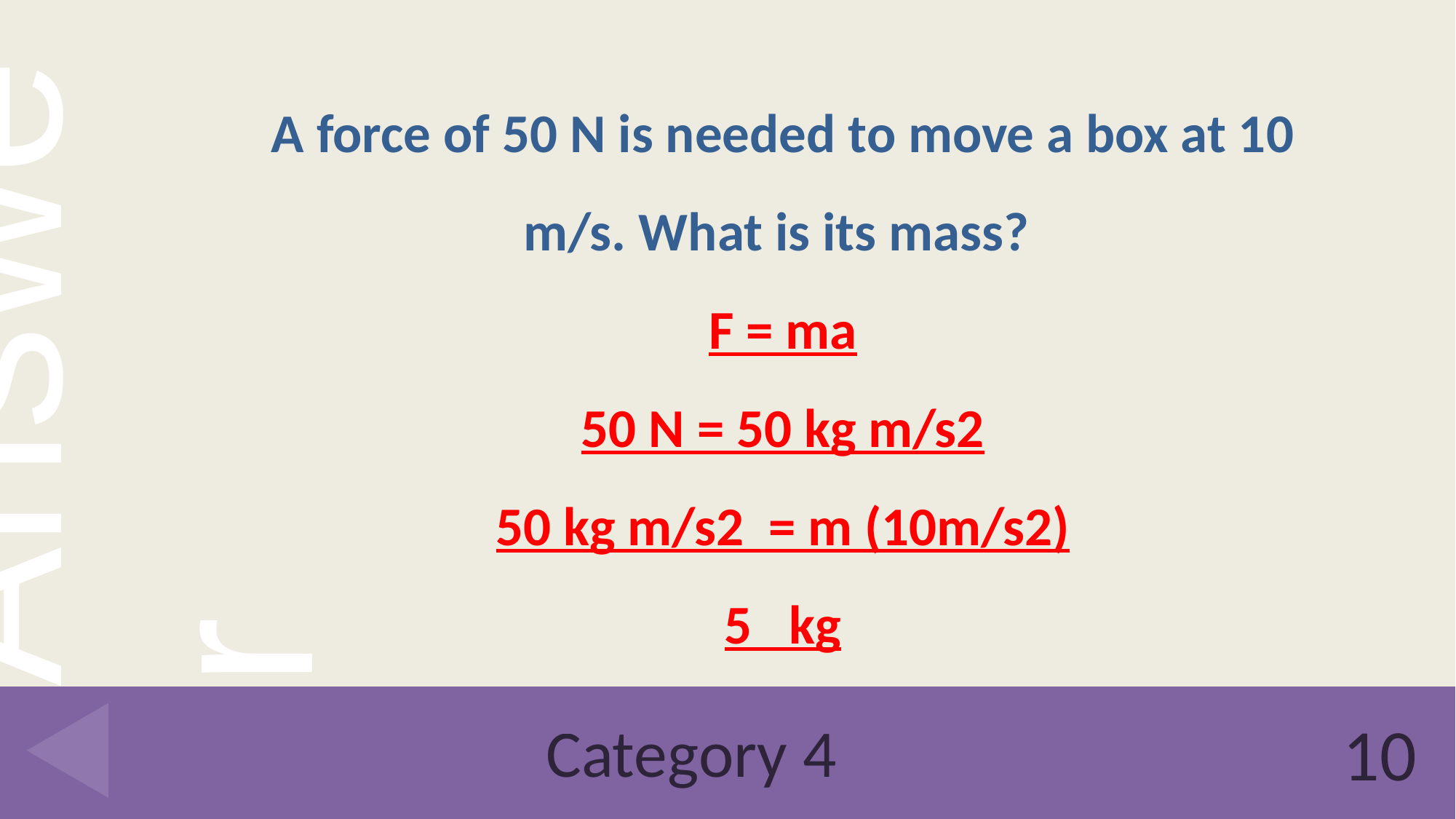

A force of 50 N is needed to move a box at 10 m/s. What is its mass?
F = ma
50 N = 50 kg m/s2
50 kg m/s2  = m (10m/s2)
5   kg
# Category 4
10